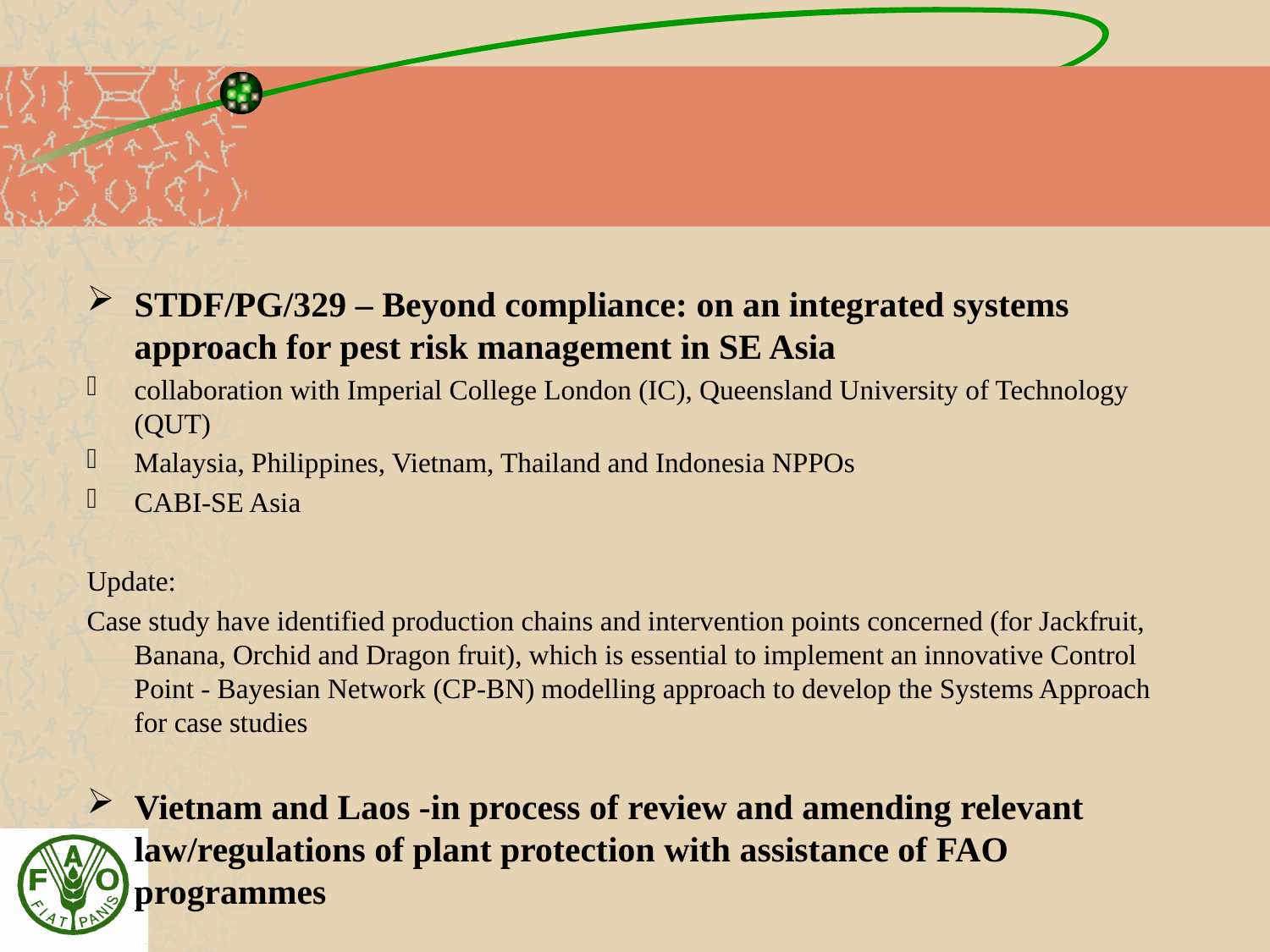

#
STDF/PG/329 – Beyond compliance: on an integrated systems approach for pest risk management in SE Asia
collaboration with Imperial College London (IC), Queensland University of Technology (QUT)
Malaysia, Philippines, Vietnam, Thailand and Indonesia NPPOs
CABI-SE Asia

Update:
Case study have identified production chains and intervention points concerned (for Jackfruit, Banana, Orchid and Dragon fruit), which is essential to implement an innovative Control Point - Bayesian Network (CP-BN) modelling approach to develop the Systems Approach for case studies

Vietnam and Laos -in process of review and amending relevant law/regulations of plant protection with assistance of FAO programmes